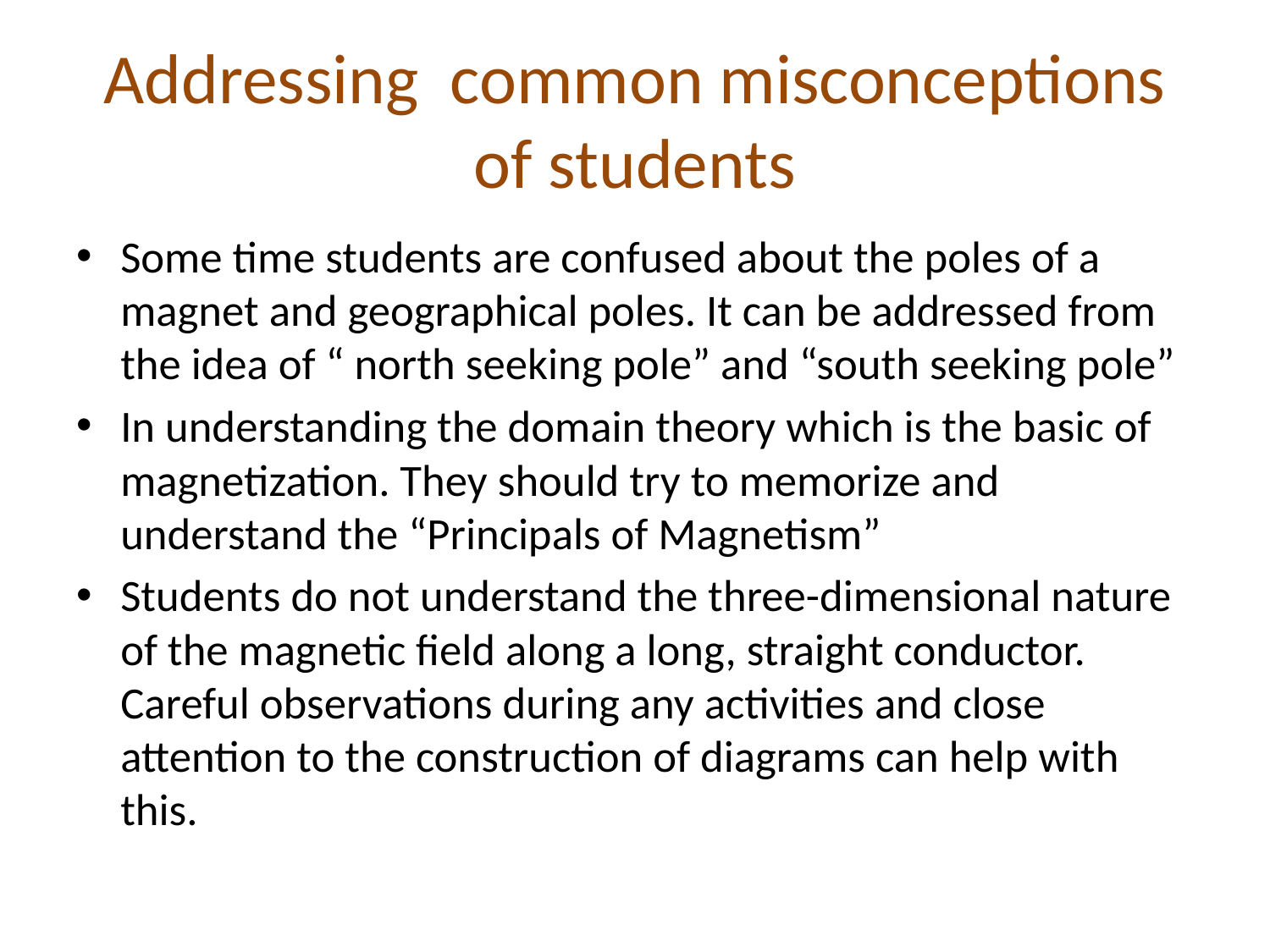

# Addressing  common misconceptions of students
Some time students are confused about the poles of a magnet and geographical poles. It can be addressed from the idea of “ north seeking pole” and “south seeking pole”
In understanding the domain theory which is the basic of magnetization. They should try to memorize and understand the “Principals of Magnetism”
Students do not understand the three-dimensional nature of the magnetic field along a long, straight conductor. Careful observations during any activities and close attention to the construction of diagrams can help with this.